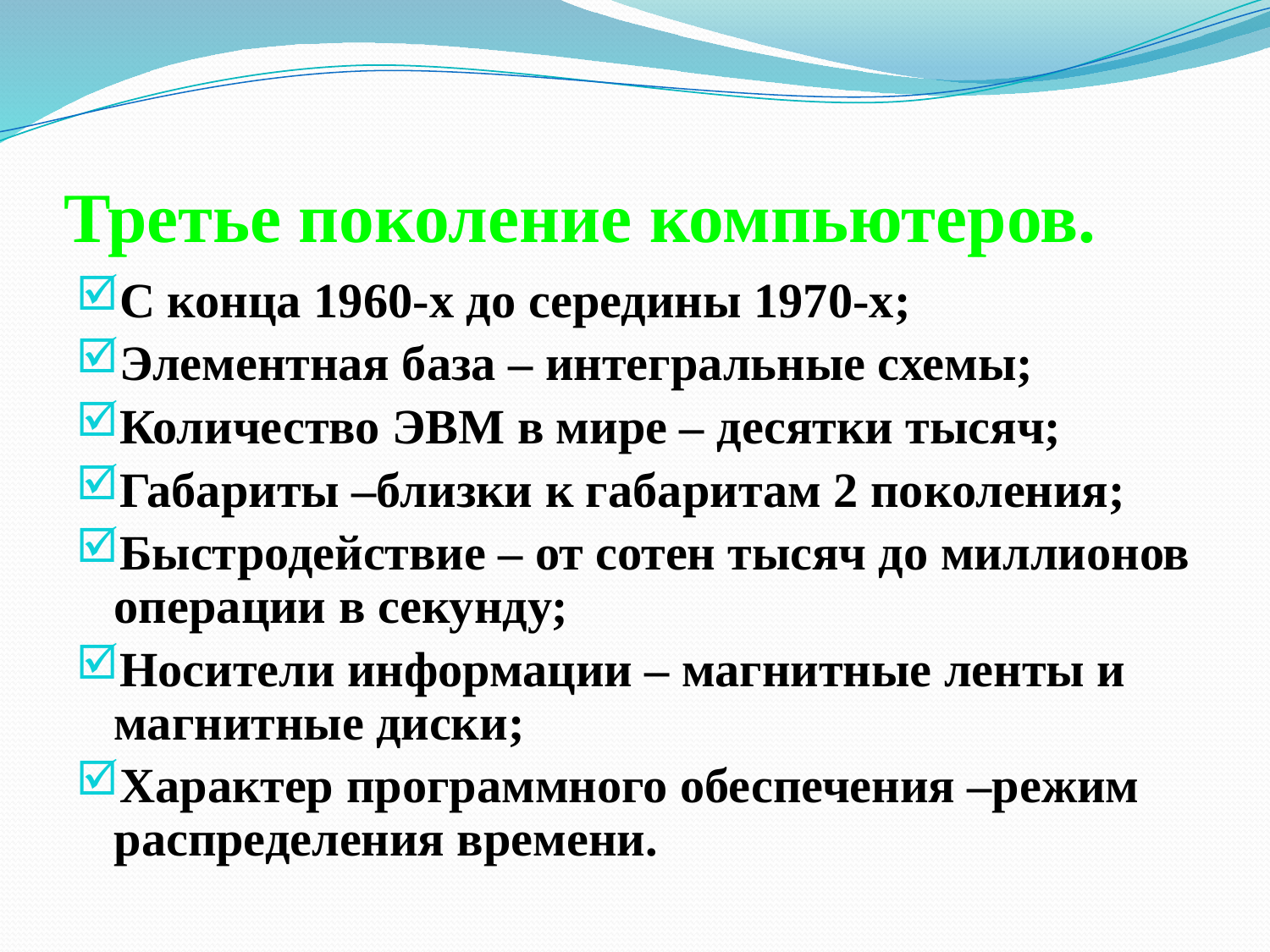

# Третье поколение компьютеров.
С конца 1960-х до середины 1970-х;
Элементная база – интегральные схемы;
Количество ЭВМ в мире – десятки тысяч;
Габариты –близки к габаритам 2 поколения;
Быстродействие – от сотен тысяч до миллионов операции в секунду;
Носители информации – магнитные ленты и магнитные диски;
Характер программного обеспечения –режим распределения времени.